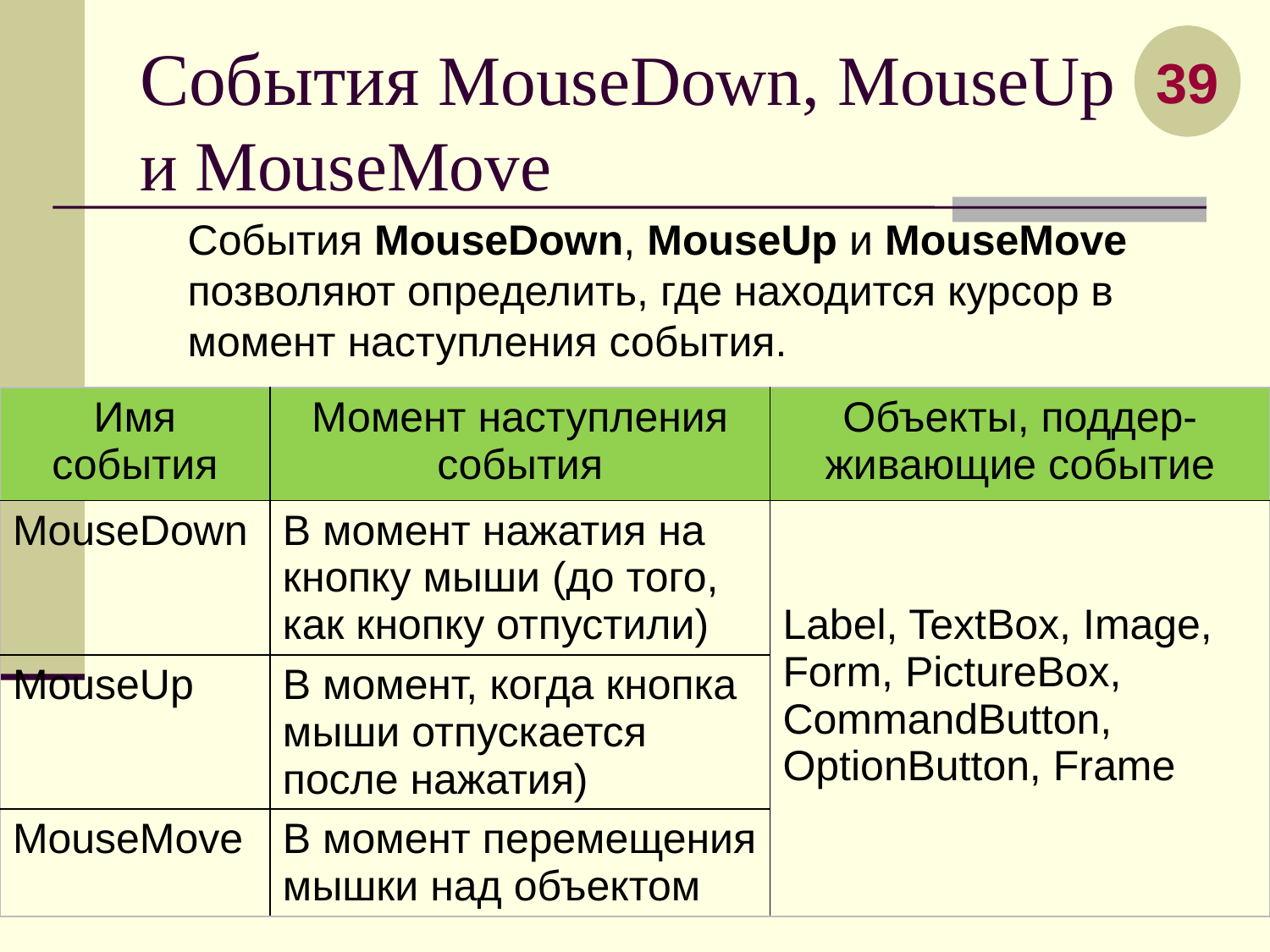

39
# События MouseDown, MouseUp и MouseMove
События MouseDown, MouseUp и MouseMove позволяют определить, где находится курсор в момент наступления события.
| Имя события | Момент наступления события | Объекты, поддер-живающие событие |
| --- | --- | --- |
| MouseDown | В момент нажатия на кнопку мыши (до того, как кнопку отпустили) | Label, TextBox, Image, Form, PictureBox, CommandButton, OptionButton, Frame |
| MouseUp | В момент, когда кнопка мыши отпускается после нажатия) |  |
| MouseMove | В момент перемещения мышки над объектом |  |